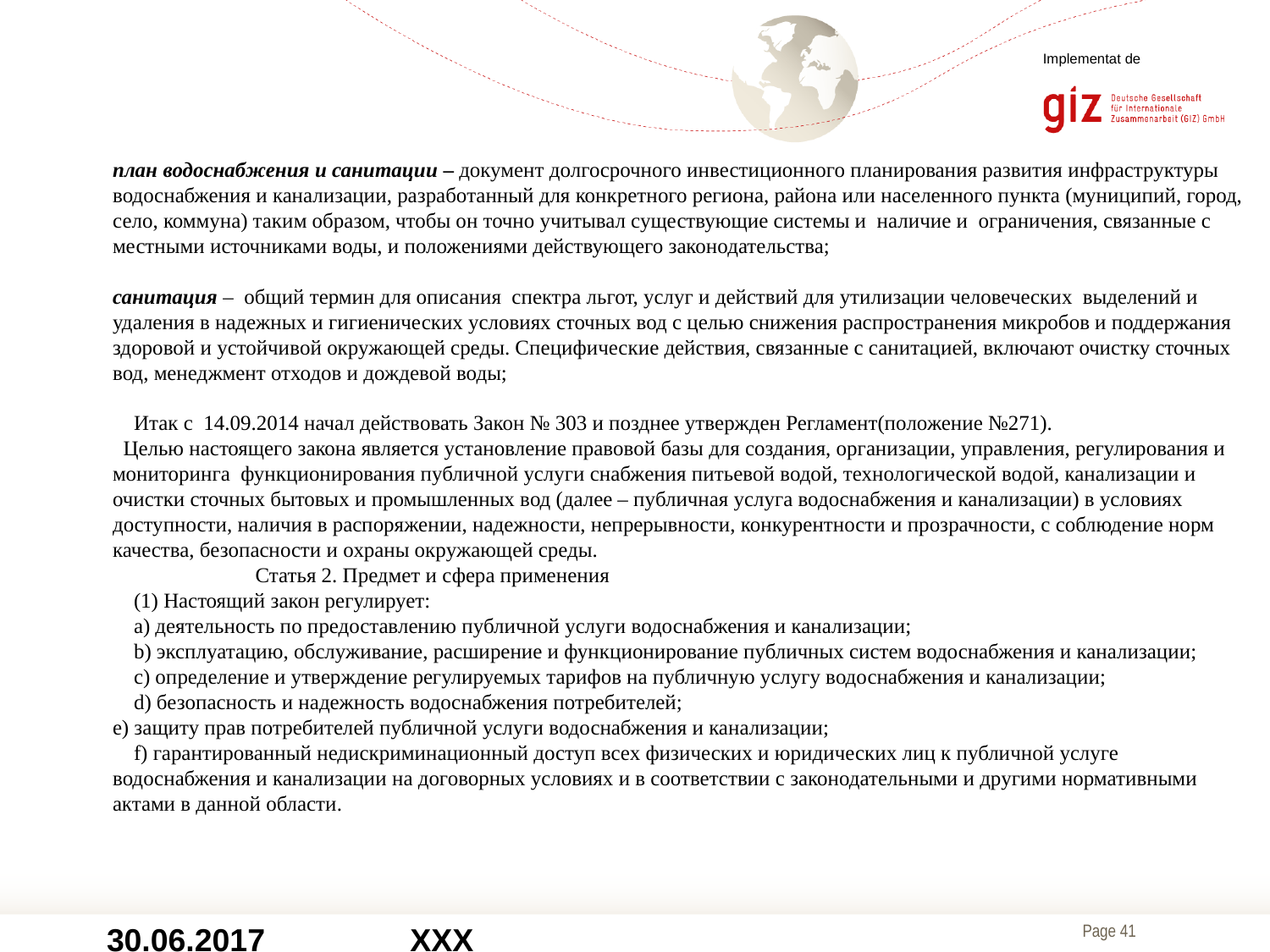

Implementat de
план водоснабжения и санитации – документ долгосрочного инвестиционного планирования развития инфраструктуры водоснабжения и канализации, разработанный для конкретного региона, района или населенного пункта (муниципий, город, село, коммуна) таким образом, чтобы он точно учитывал существующие системы и  наличие и  ограничения, связанные с местными источниками воды, и положениями действующего законодательства;
санитация –  общий термин для описания  спектра льгот, услуг и действий для утилизации человеческих  выделений и удаления в надежных и гигиенических условиях сточных вод с целью снижения распространения микробов и поддержания здоровой и устойчивой окружающей среды. Специфические действия, связанные с санитацией, включают очистку сточных вод, менеджмент отходов и дождевой воды;
    Итак с  14.09.2014 начал действовать Закон № 303 и позднее утвержден Регламент(положение №271).
  Целью настоящего закона является установление правовой базы для создания, организации, управления, регулирования и мониторинга  функционирования публичной услуги снабжения питьевой водой, технологической водой, канализации и очистки сточных бытовых и промышленных вод (далее – публичная услуга водоснабжения и канализации) в условиях доступности, наличия в распоряжении, надежности, непрерывности, конкурентности и прозрачности, с соблюдение норм качества, безопасности и охраны окружающей среды.
                           Статья 2. Предмет и сфера применения
    (1) Настоящий закон регулирует:
    a) деятельность по предоставлению публичной услуги водоснабжения и канализации;
    b) эксплуатацию, обслуживание, расширение и функционирование публичных систем водоснабжения и канализации;
    c) определение и утверждение регулируемых тарифов на публичную услугу водоснабжения и канализации;
    d) безопасность и надежность водоснабжения потребителей;
e) защиту прав потребителей публичной услуги водоснабжения и канализации;
    f) гарантированный недискриминационный доступ всех физических и юридических лиц к публичной услуге водоснабжения и канализации на договорных условиях и в соответствии с законодательными и другими нормативными актами в данной области.
30.06.2017
XXX